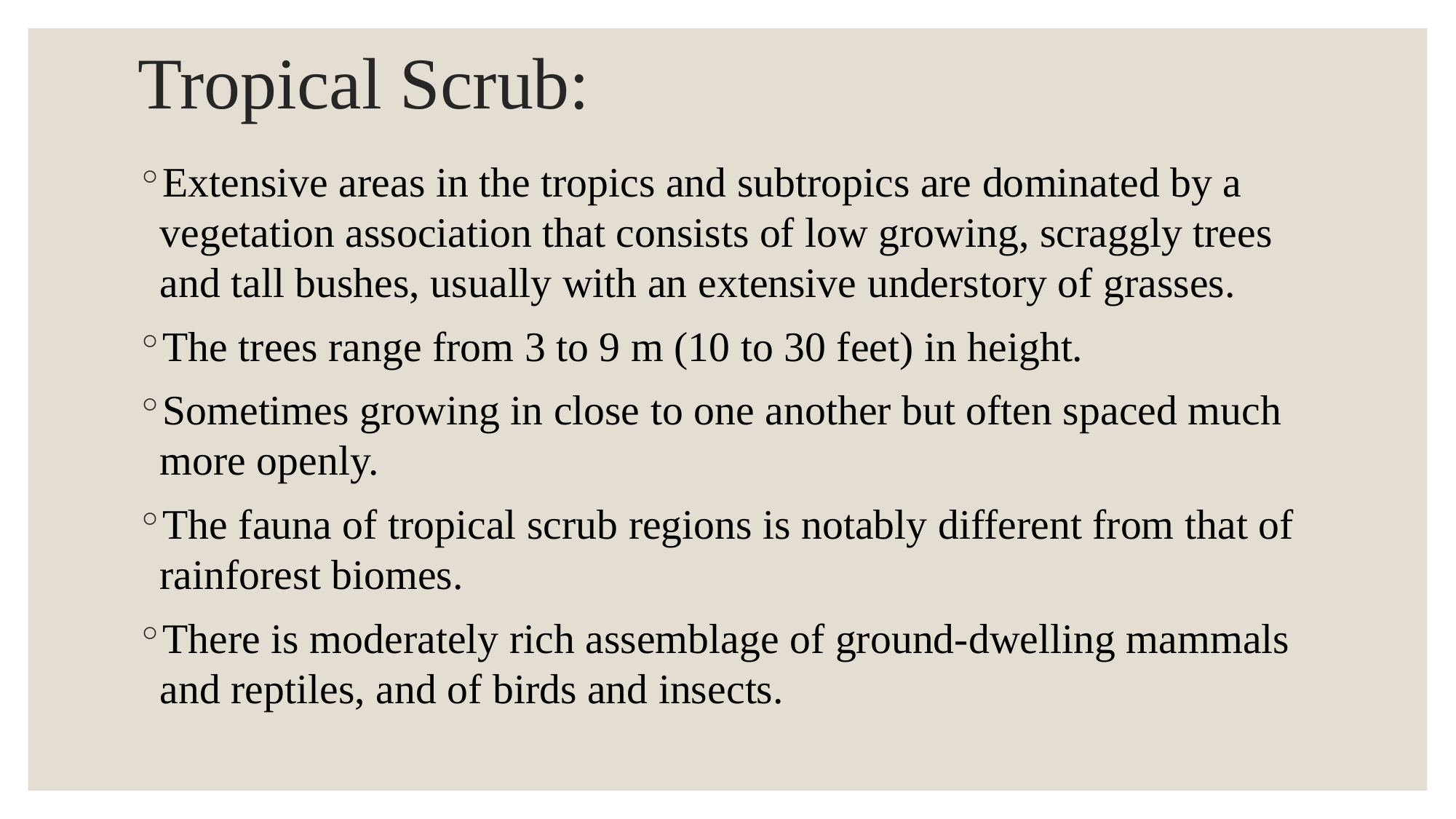

# Tropical Scrub:
Extensive areas in the tropics and subtropics are dominated by a vegetation association that consists of low growing, scraggly trees and tall bushes, usually with an extensive understory of grasses.
The trees range from 3 to 9 m (10 to 30 feet) in height.
Sometimes growing in close to one another but often spaced much more openly.
The fauna of tropical scrub regions is notably different from that of rainforest biomes.
There is moderately rich assemblage of ground-dwelling mammals and reptiles, and of birds and insects.